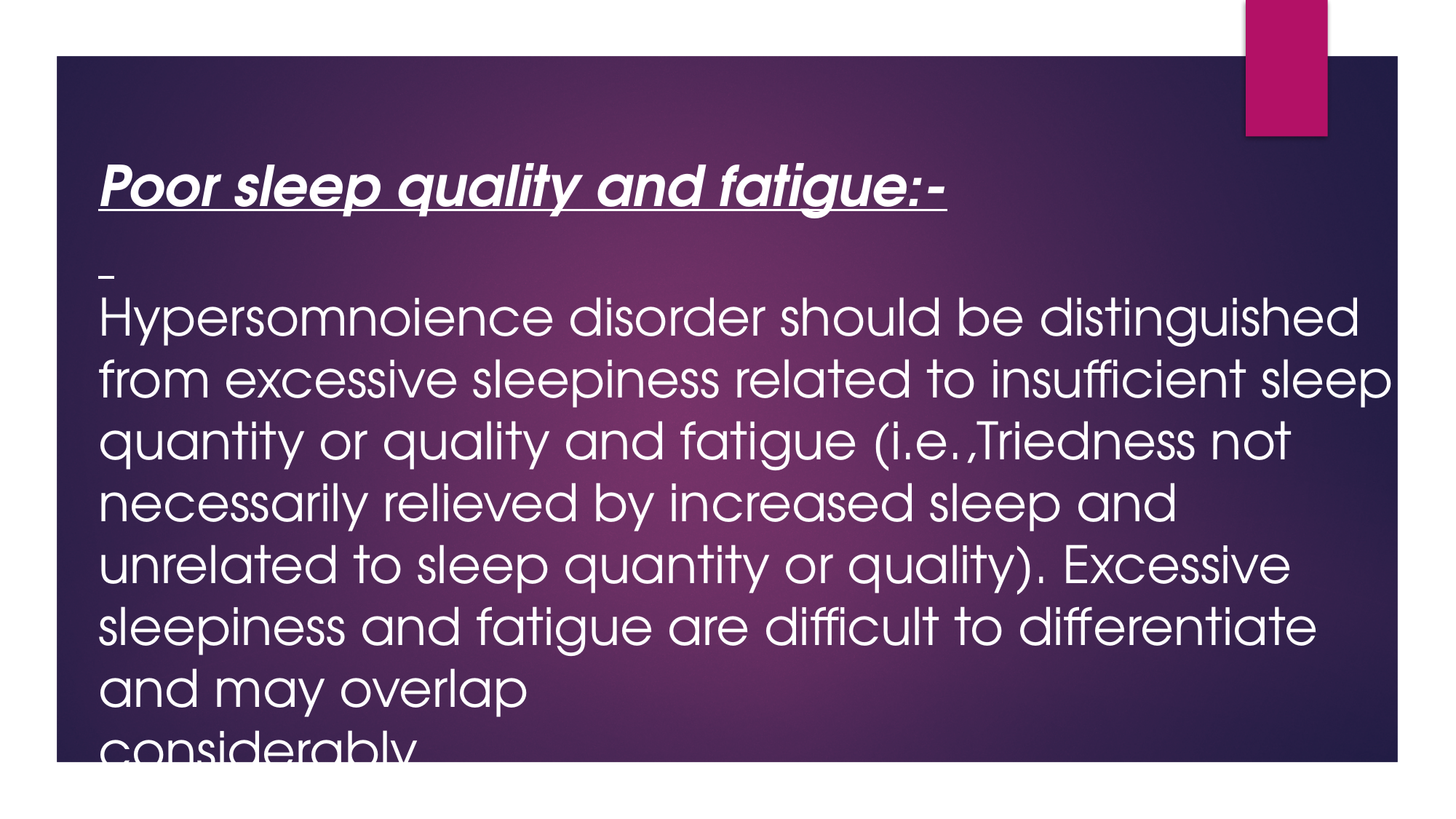

Poor sleep quality and fatigue:-

Hypersomnoience disorder should be distinguished from excessive sleepiness related to insufficient sleep quantity or quality and fatigue (i.e.,Triedness not necessarily relieved by increased sleep and unrelated to sleep quantity or quality). Excessive sleepiness and fatigue are difficult to differentiate and may overlap
considerably.